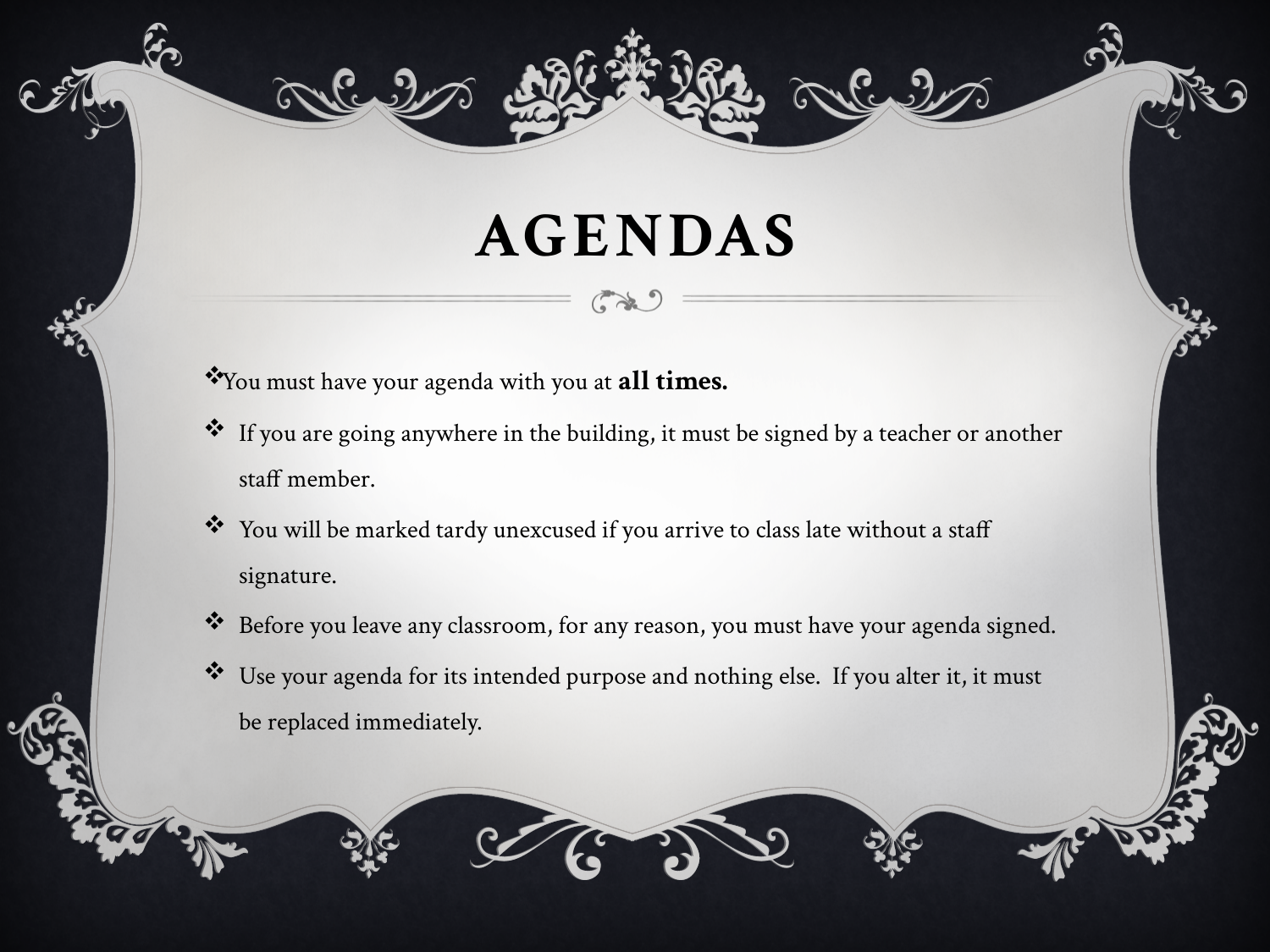

# Agendas
You must have your agenda with you at all times.
If you are going anywhere in the building, it must be signed by a teacher or another staff member.
You will be marked tardy unexcused if you arrive to class late without a staff signature.
Before you leave any classroom, for any reason, you must have your agenda signed.
Use your agenda for its intended purpose and nothing else.  If you alter it, it must be replaced immediately.